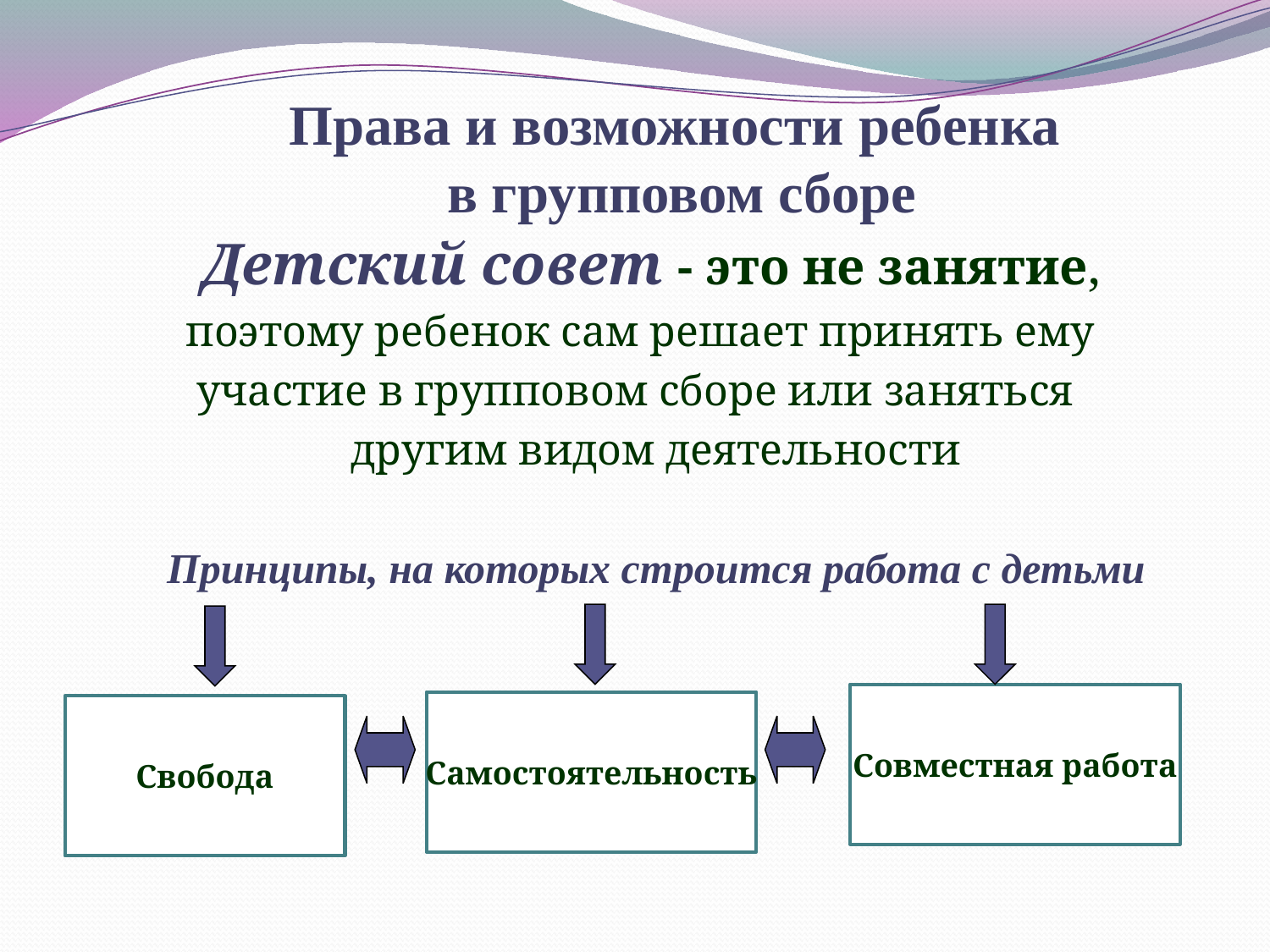

# Права и возможности ребенка в групповом сборе
            Детский совет - это не занятие,
          поэтому ребенок сам решает принять ему
           участие в групповом сборе или заняться
                         другим видом деятельности

    Принципы, на которых строится работа с детьми

Совместная работа
Самостоятельность
Свобода